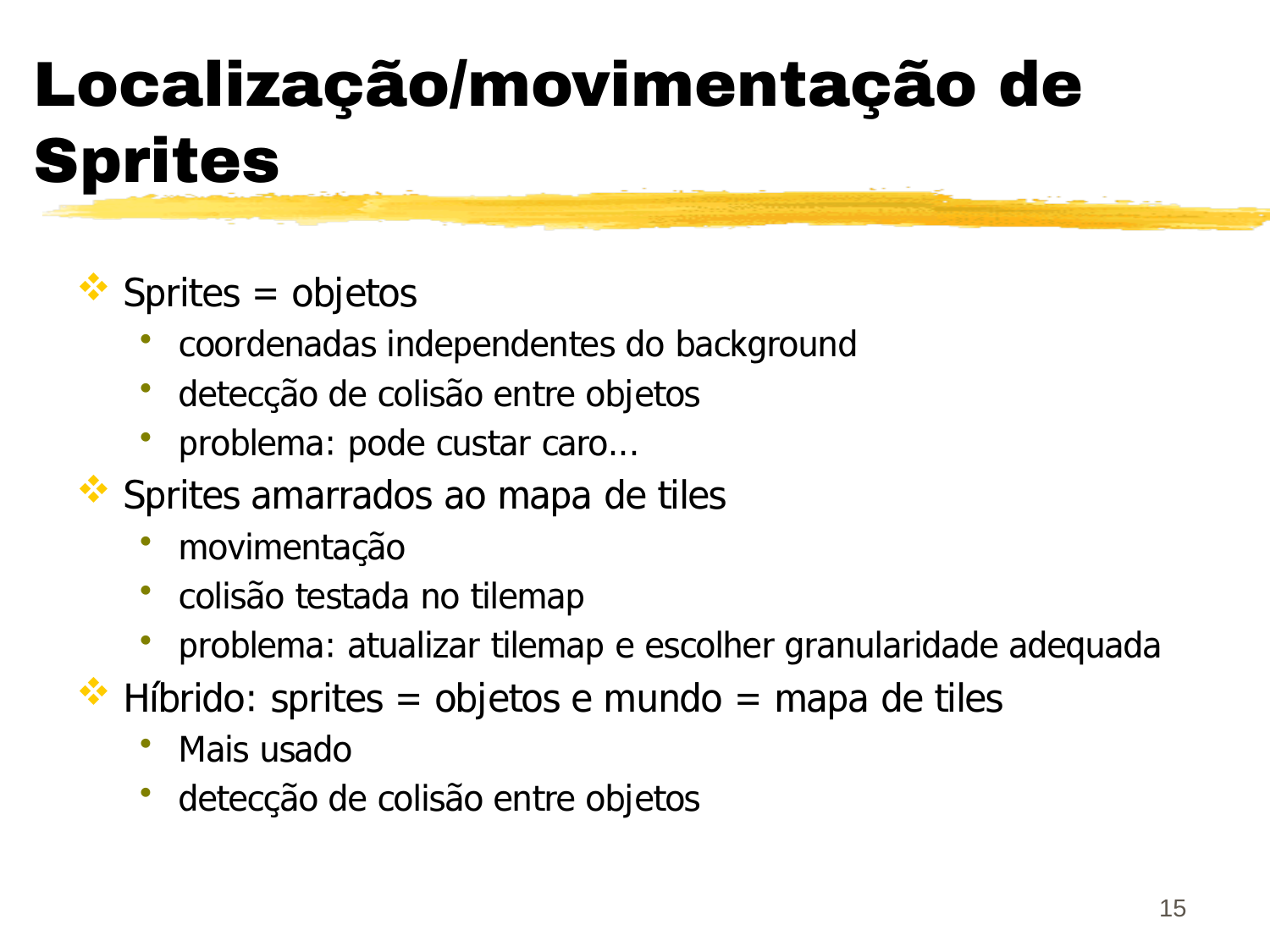

# Localização/movimentação de Sprites
Sprites = objetos
coordenadas independentes do background
detecção de colisão entre objetos
problema: pode custar caro...
Sprites amarrados ao mapa de tiles
movimentação
colisão testada no tilemap
problema: atualizar tilemap e escolher granularidade adequada
Híbrido: sprites = objetos e mundo = mapa de tiles
Mais usado
detecção de colisão entre objetos

15